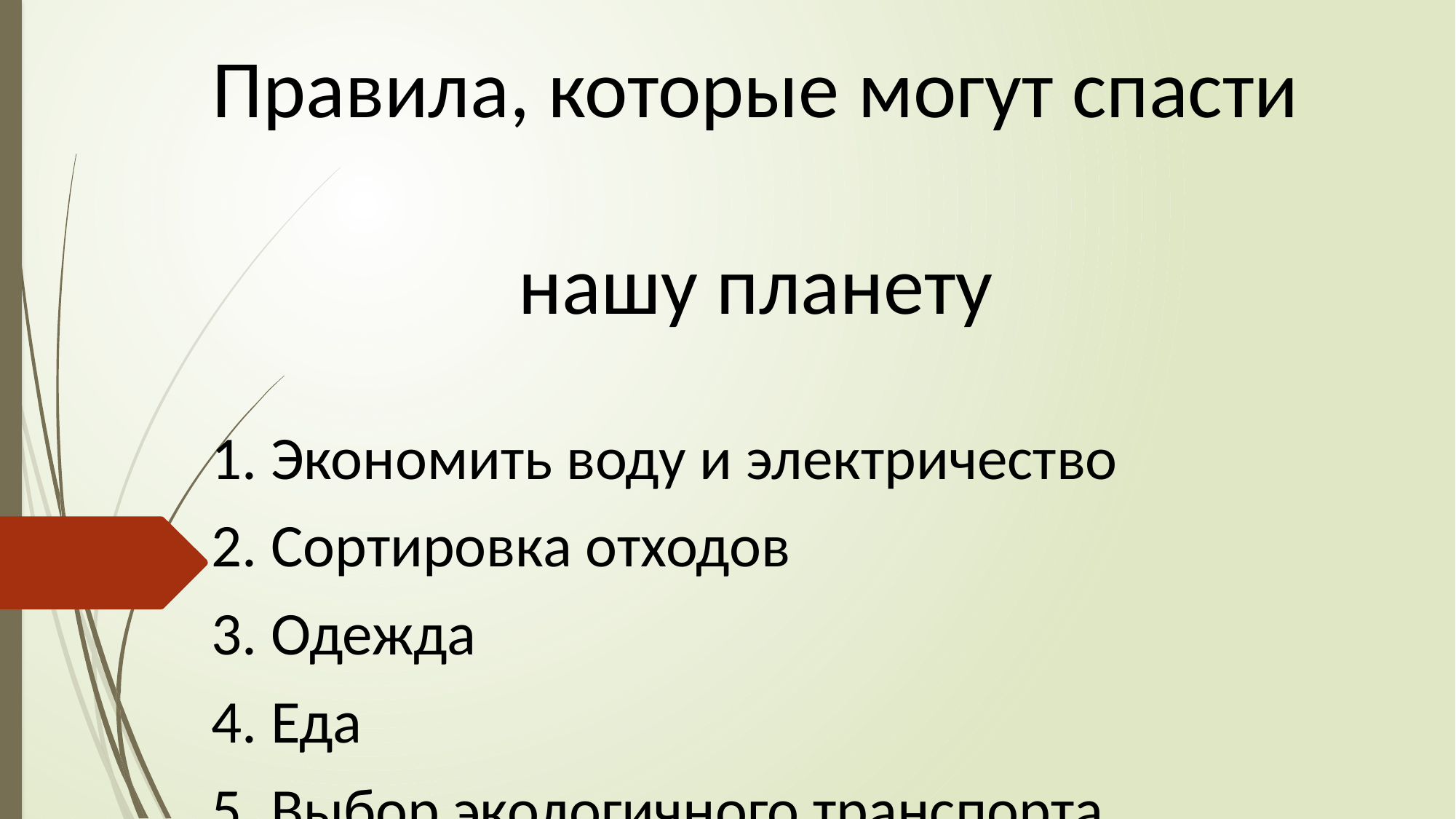

Правила, которые могут спасти
нашу планету
1. Экономить воду и электричество
2. Сортировка отходов
3. Одежда
4. Еда
5. Выбор экологичного транспорта